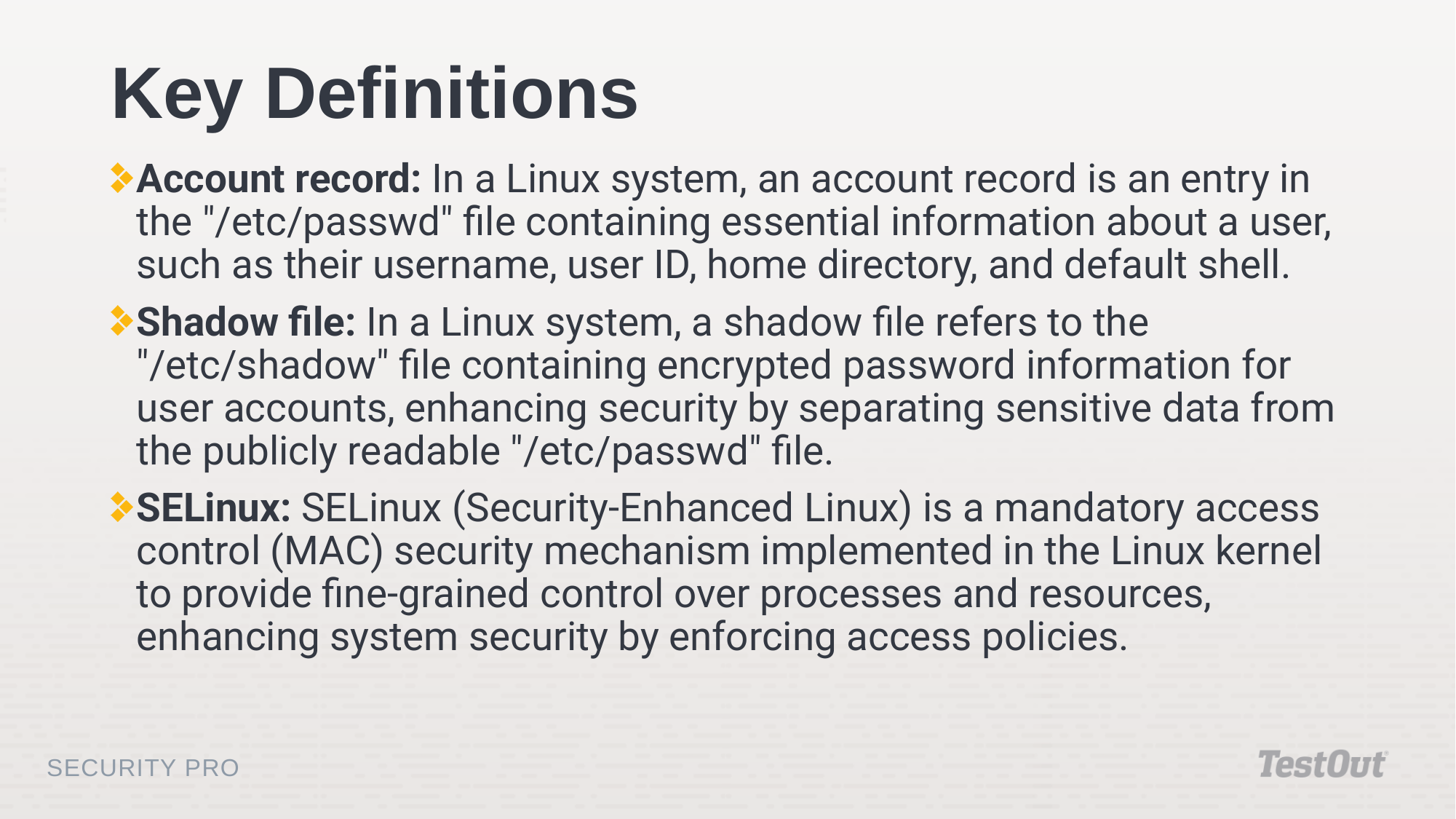

# Key Definitions
Account record: In a Linux system, an account record is an entry in the "/etc/passwd" file containing essential information about a user, such as their username, user ID, home directory, and default shell.
Shadow file: In a Linux system, a shadow file refers to the "/etc/shadow" file containing encrypted password information for user accounts, enhancing security by separating sensitive data from the publicly readable "/etc/passwd" file.
SELinux: SELinux (Security-Enhanced Linux) is a mandatory access control (MAC) security mechanism implemented in the Linux kernel to provide fine-grained control over processes and resources, enhancing system security by enforcing access policies.

Security Pro